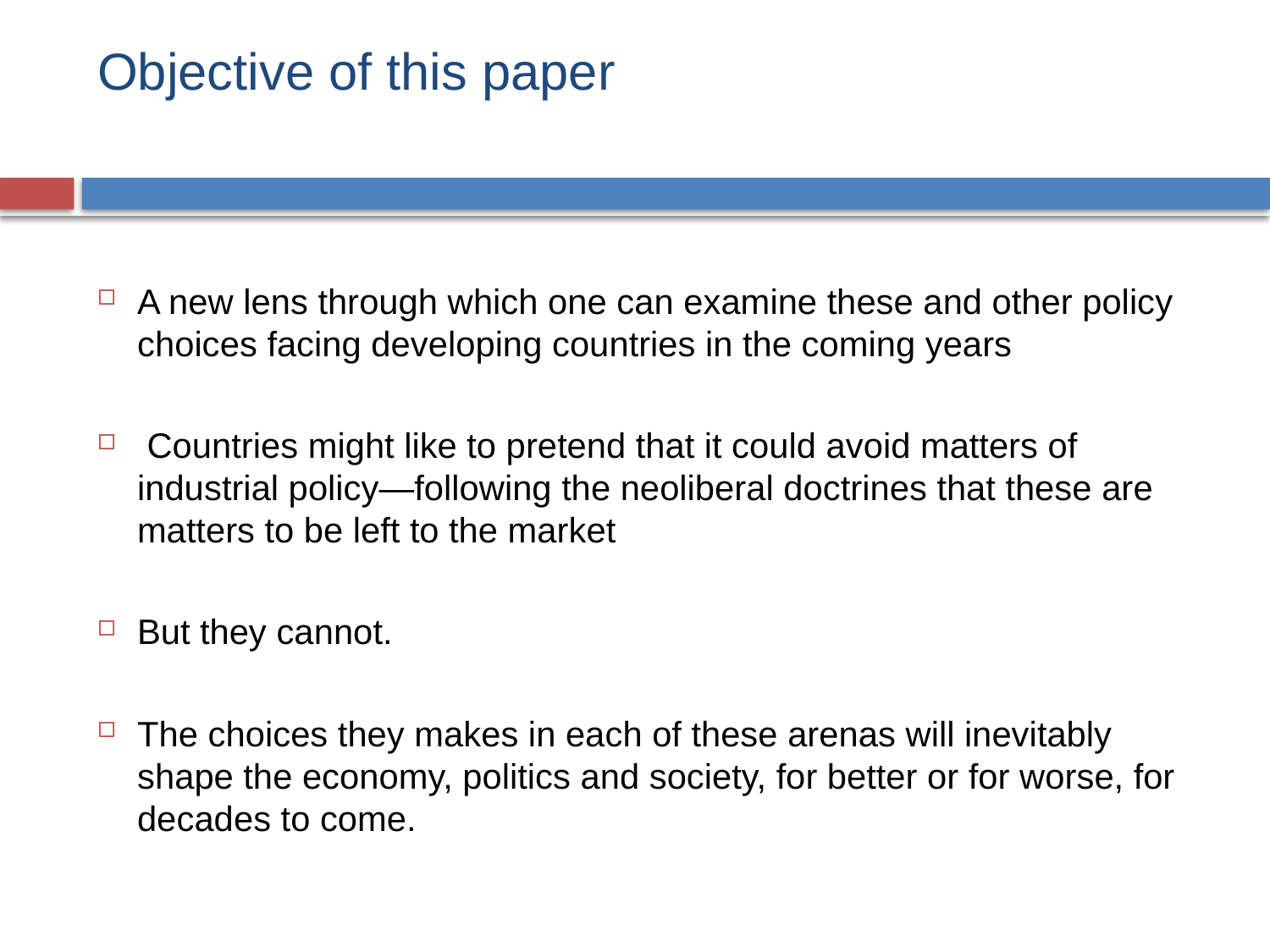

# Objective of this paper

A new lens through which one can examine these and other policy choices facing developing countries in the coming years

 Countries might like to pretend that it could avoid matters of industrial policy—following the neoliberal doctrines that these are matters to be left to the market

But they cannot.

The choices they makes in each of these arenas will inevitably shape the economy, politics and society, for better or for worse, for decades to come.